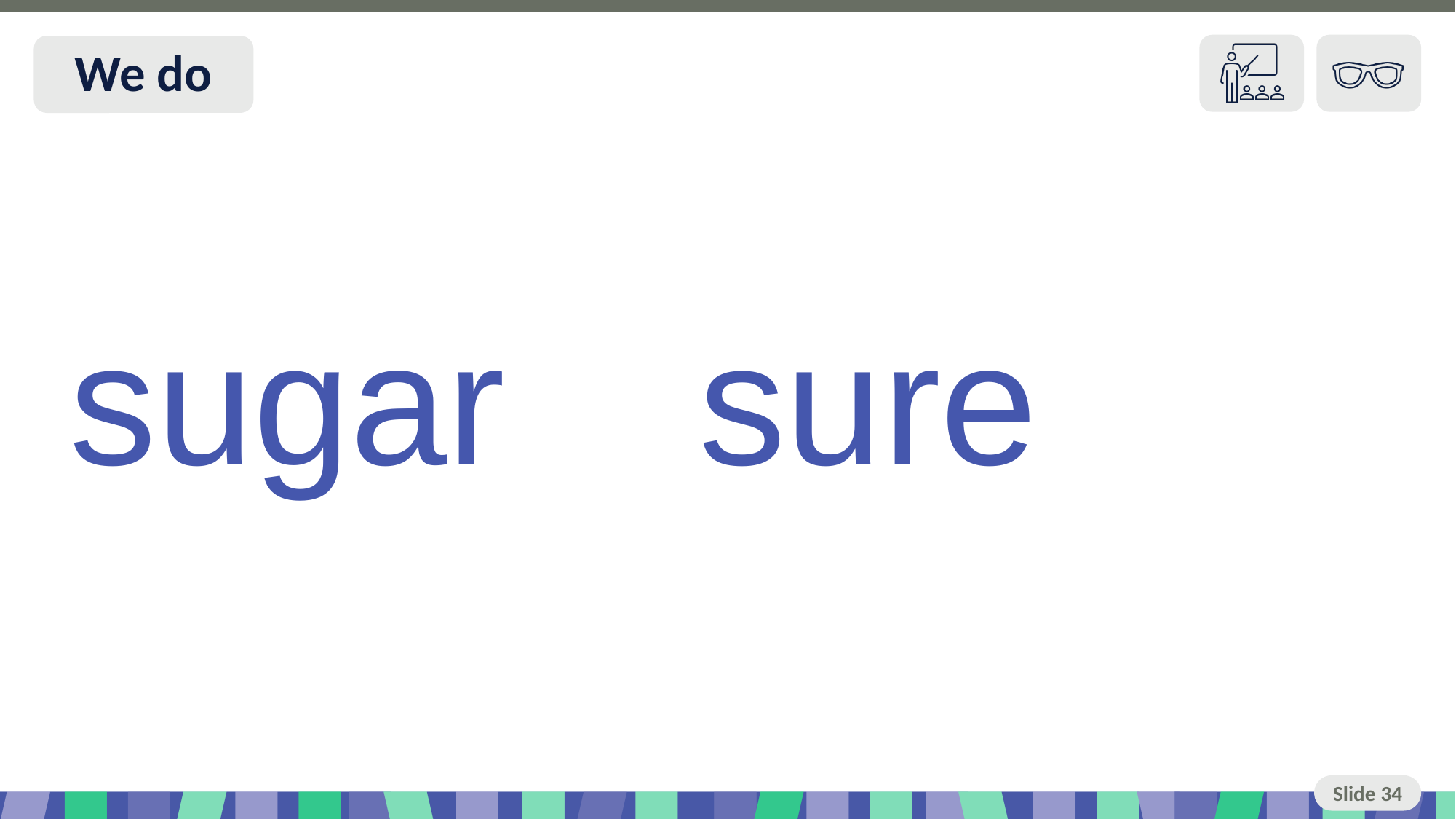

# Slide 34 We do
sugar    sure